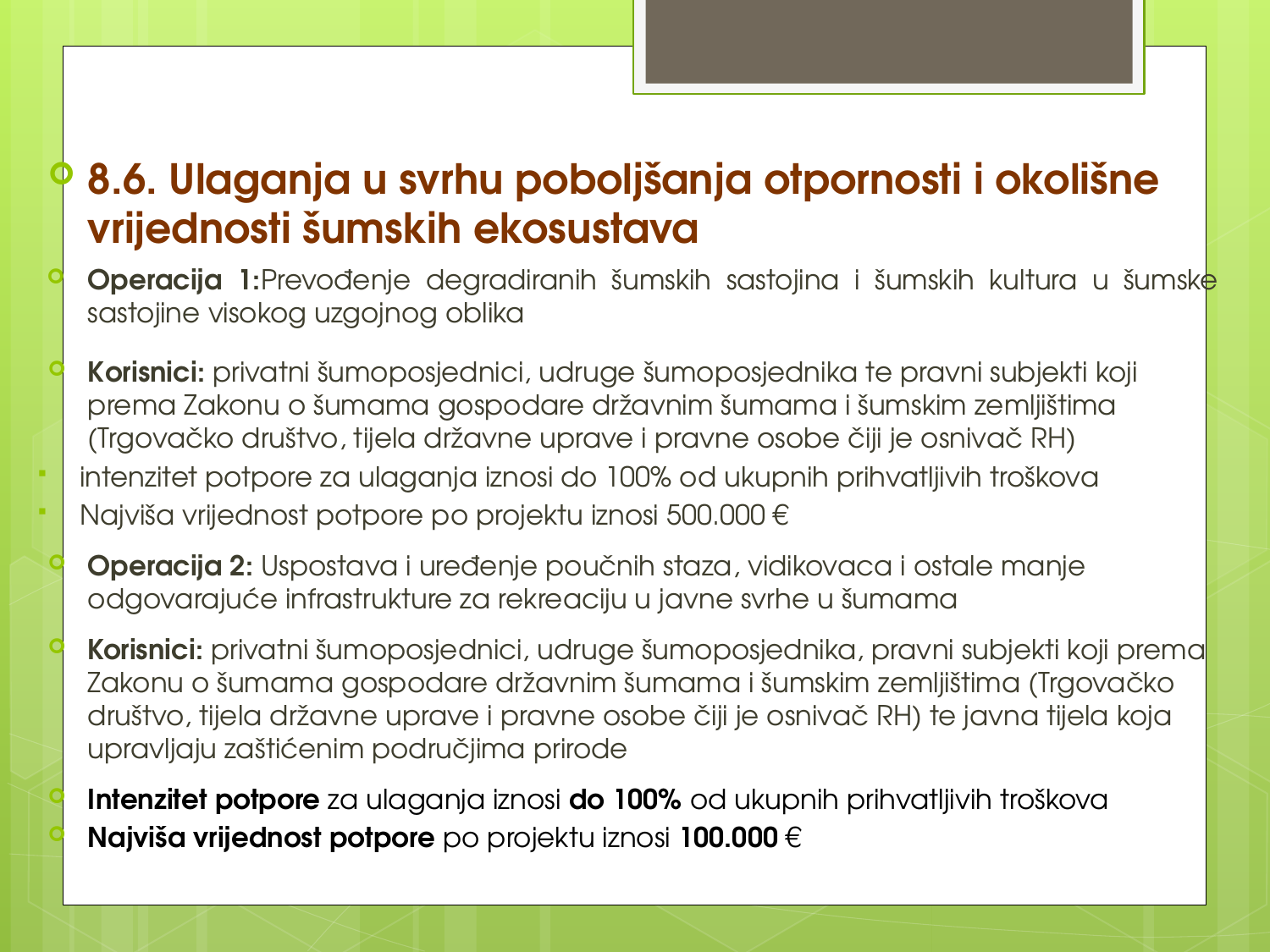

8.6. Ulaganja u svrhu poboljšanja otpornosti i okolišne vrijednosti šumskih ekosustava
Operacija 1:Prevođenje degradiranih šumskih sastojina i šumskih kultura u šumske sastojine visokog uzgojnog oblika

Korisnici: privatni šumoposjednici, udruge šumoposjednika te pravni subjekti koji prema Zakonu o šumama gospodare državnim šumama i šumskim zemljištima (Trgovačko društvo, tijela državne uprave i pravne osobe čiji je osnivač RH)
intenzitet potpore za ulaganja iznosi do 100% od ukupnih prihvatljivih troškova
Najviša vrijednost potpore po projektu iznosi 500.000 €

Operacija 2: Uspostava i uređenje poučnih staza, vidikovaca i ostale manje odgovarajuće infrastrukture za rekreaciju u javne svrhe u šumama

Korisnici: privatni šumoposjednici, udruge šumoposjednika, pravni subjekti koji prema Zakonu o šumama gospodare državnim šumama i šumskim zemljištima (Trgovačko društvo, tijela državne uprave i pravne osobe čiji je osnivač RH) te javna tijela koja upravljaju zaštićenim područjima prirode

Intenzitet potpore za ulaganja iznosi do 100% od ukupnih prihvatljivih troškova
Najviša vrijednost potpore po projektu iznosi 100.000 €